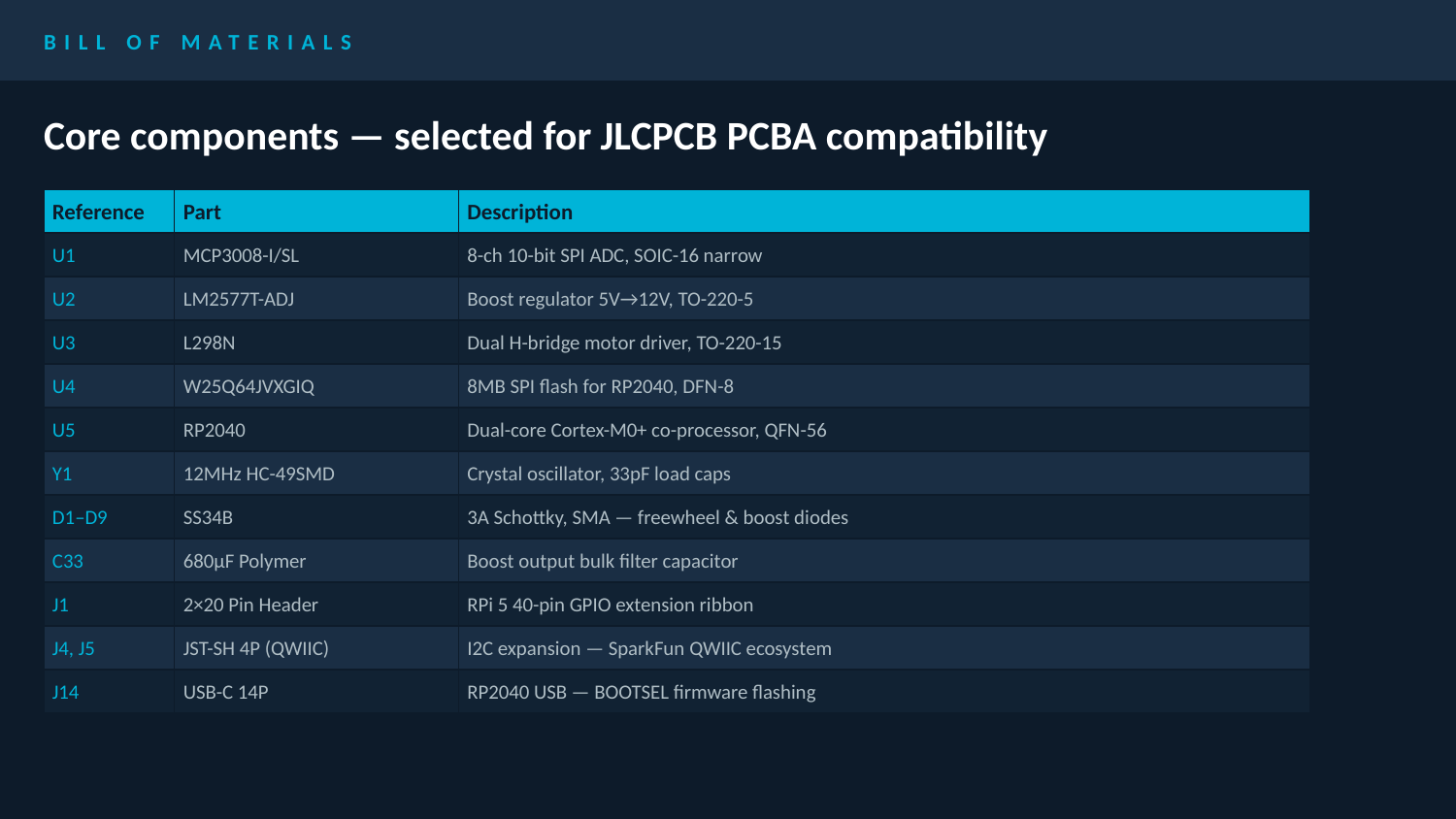

BILL OF MATERIALS
Core components — selected for JLCPCB PCBA compatibility

Reference
Part
Description

U1
MCP3008-I/SL
8-ch 10-bit SPI ADC, SOIC-16 narrow

U2
LM2577T-ADJ
Boost regulator 5V→12V, TO-220-5

U3
L298N
Dual H-bridge motor driver, TO-220-15

U4
W25Q64JVXGIQ
8MB SPI flash for RP2040, DFN-8

U5
RP2040
Dual-core Cortex-M0+ co-processor, QFN-56

Y1
12MHz HC-49SMD
Crystal oscillator, 33pF load caps

D1–D9
SS34B
3A Schottky, SMA — freewheel & boost diodes

C33
680µF Polymer
Boost output bulk filter capacitor

J1
2×20 Pin Header
RPi 5 40-pin GPIO extension ribbon

J4, J5
JST-SH 4P (QWIIC)
I2C expansion — SparkFun QWIIC ecosystem

J14
USB-C 14P
RP2040 USB — BOOTSEL firmware flashing